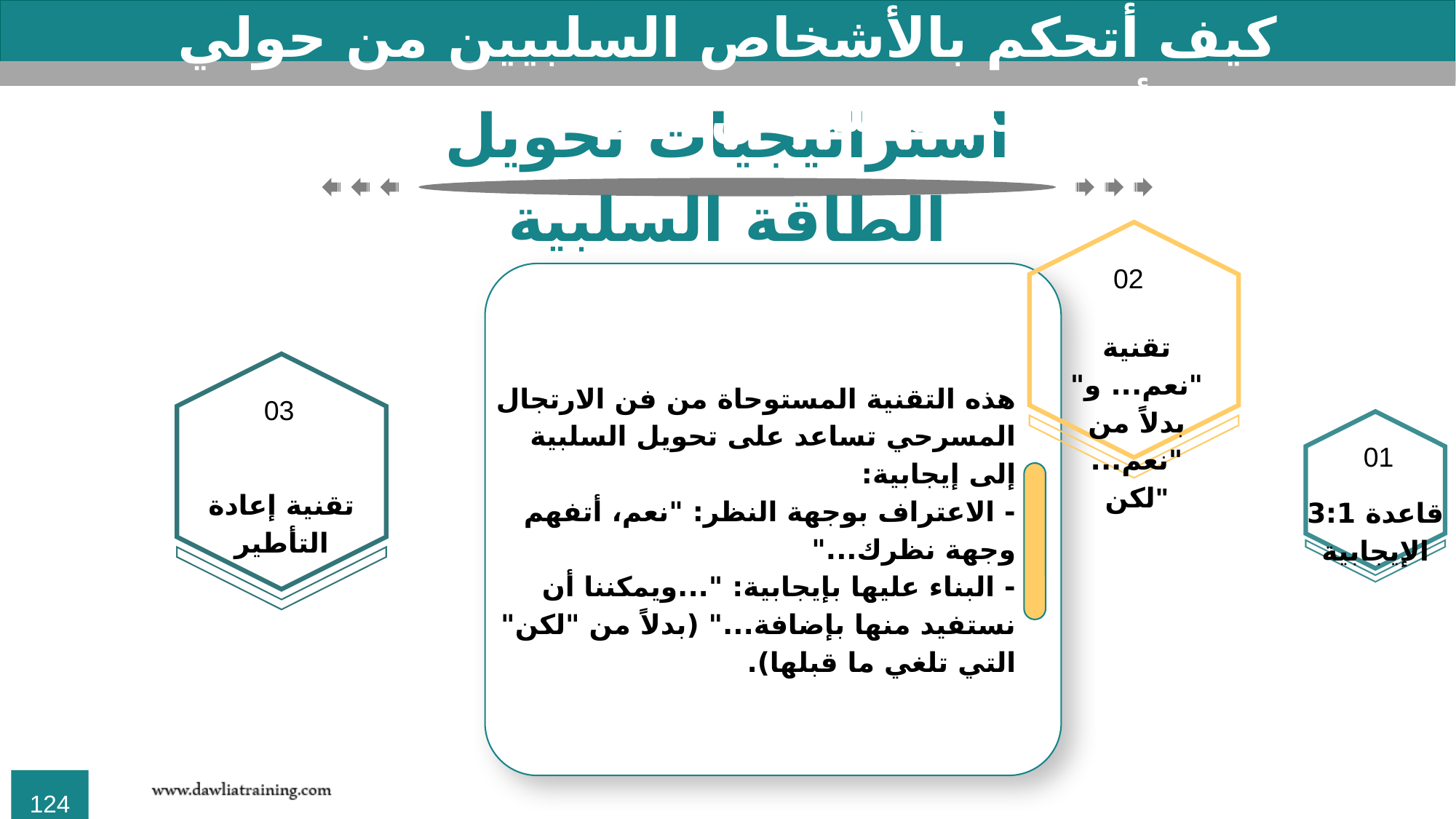

كيف أتحكم بالأشخاص السلبيين من حولي وأحولهم لكتلة من النشاط والقوة؟
استراتيجيات تحويل الطاقة السلبية

02
تقنية "نعم... و" بدلاً من "نعم... لكن"

03
تقنية إعادة التأطير
هذه التقنية المستوحاة من فن الارتجال المسرحي تساعد على تحويل السلبية إلى إيجابية:
- الاعتراف بوجهة النظر: "نعم، أتفهم وجهة نظرك..."
- البناء عليها بإيجابية: "...ويمكننا أن نستفيد منها بإضافة..." (بدلاً من "لكن" التي تلغي ما قبلها).

01
قاعدة 3:1 الإيجابية